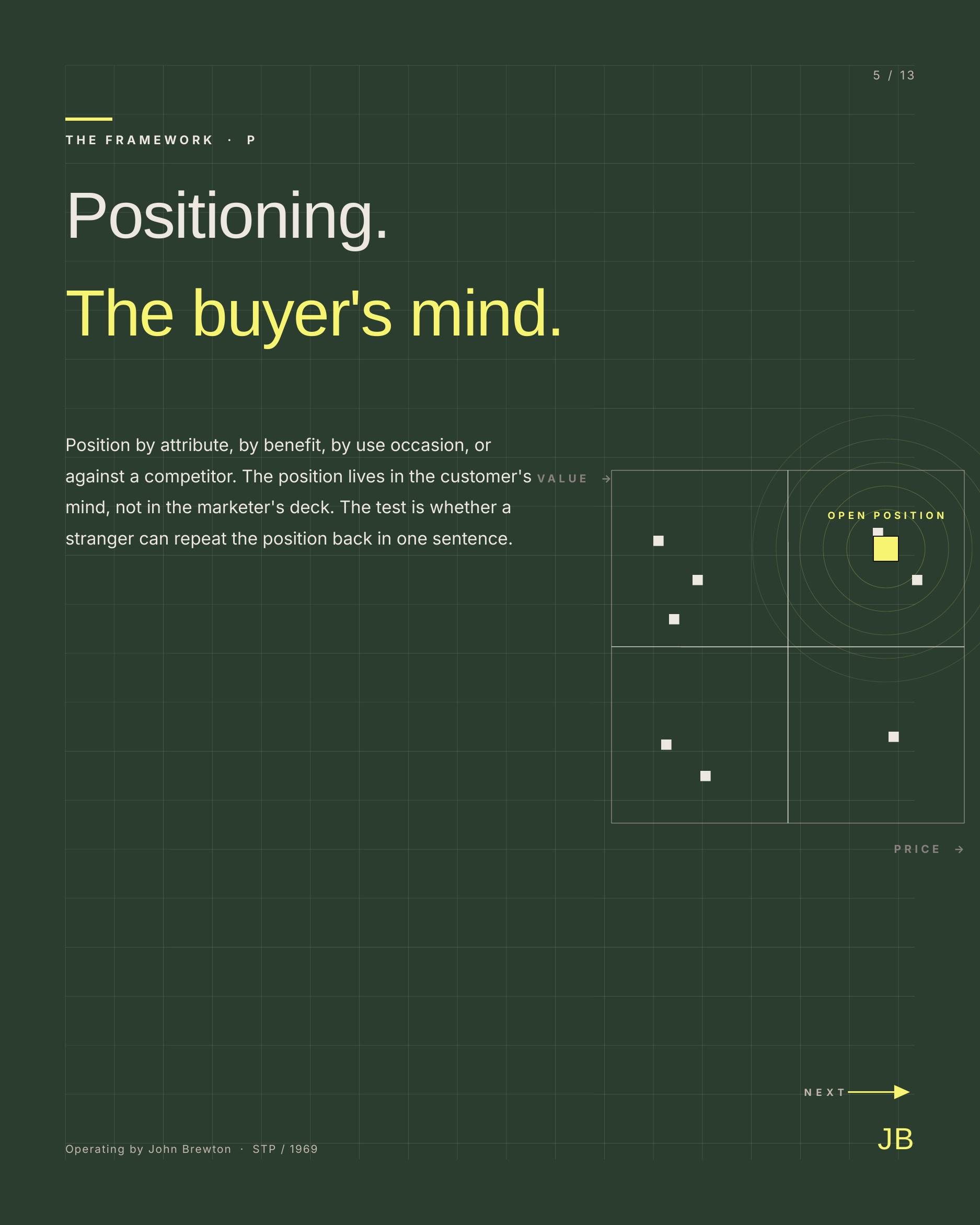

5 / 13

THE FRAMEWORK  ·  P

Positioning.

The buyer's mind.

Position by attribute, by benefit, by use occasion, or against a competitor. The position lives in the customer's mind, not in the marketer's deck. The test is whether a stranger can repeat the position back in one sentence.

VALUE  →

OPEN POSITION

PRICE  →

NEXT

JB
Operating by John Brewton  ·  STP / 1969